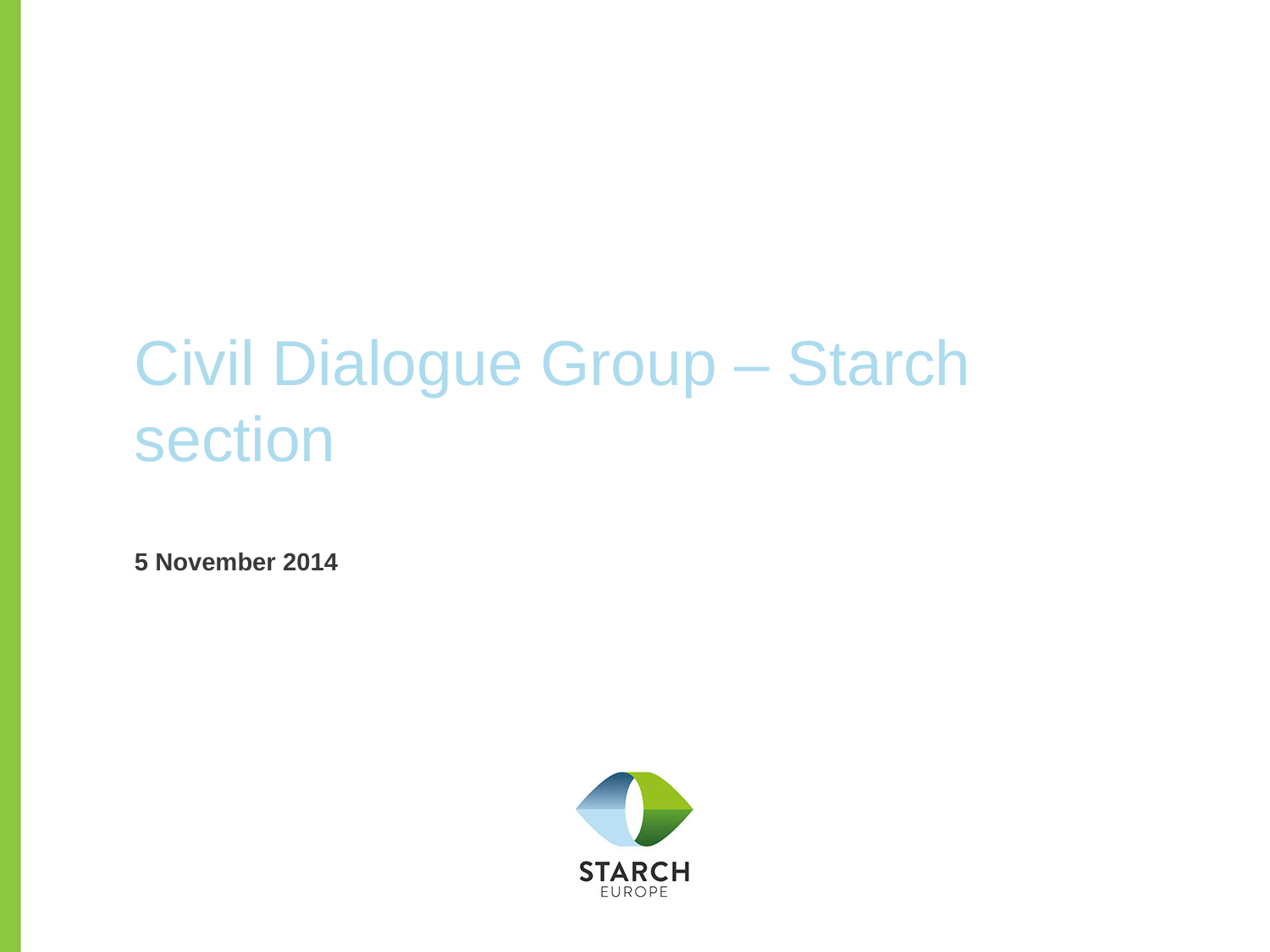

# Civil Dialogue Group – Starch section
5 November 2014